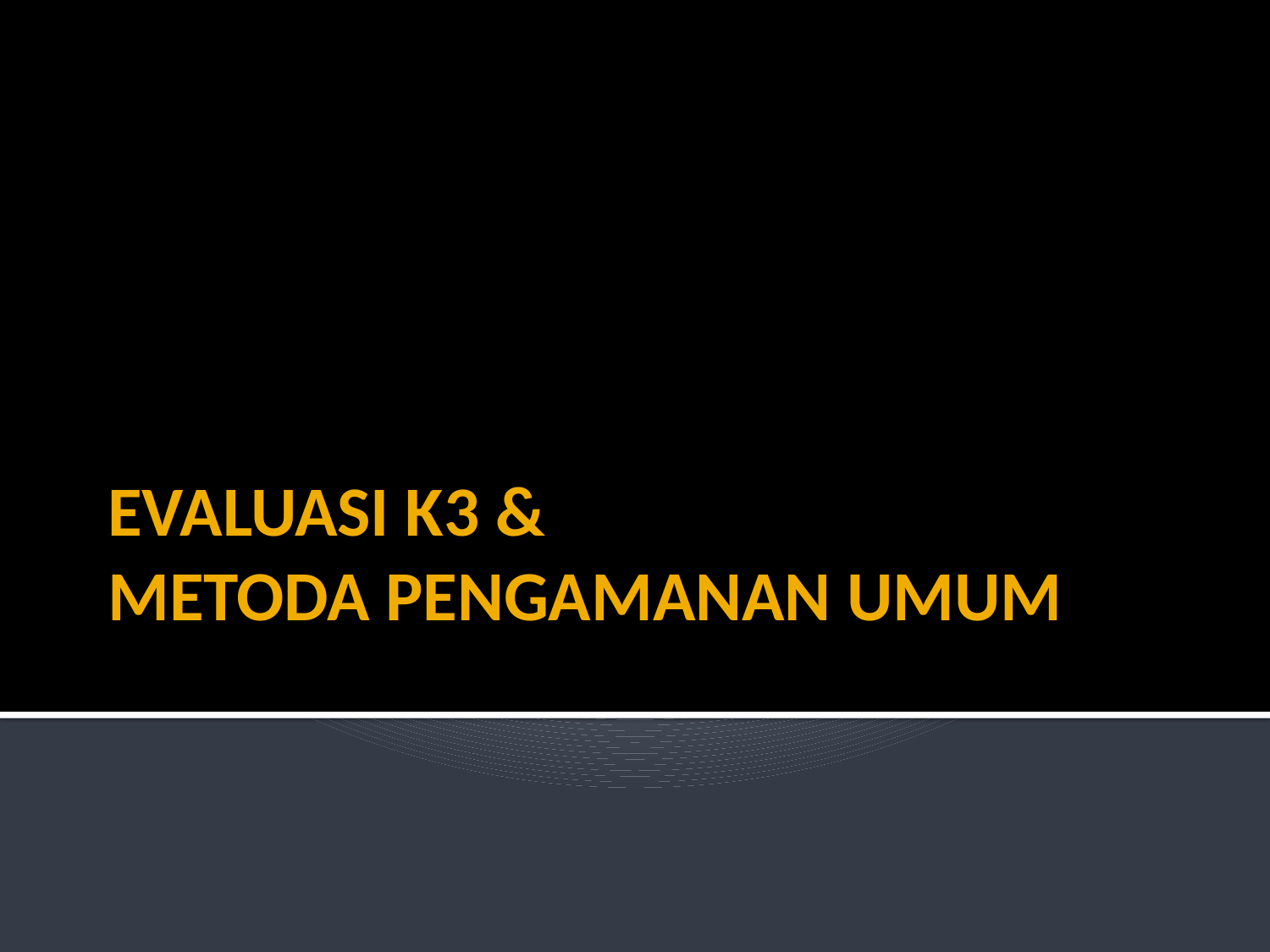

# EVALUASI K3 & METODA PENGAMANAN UMUM